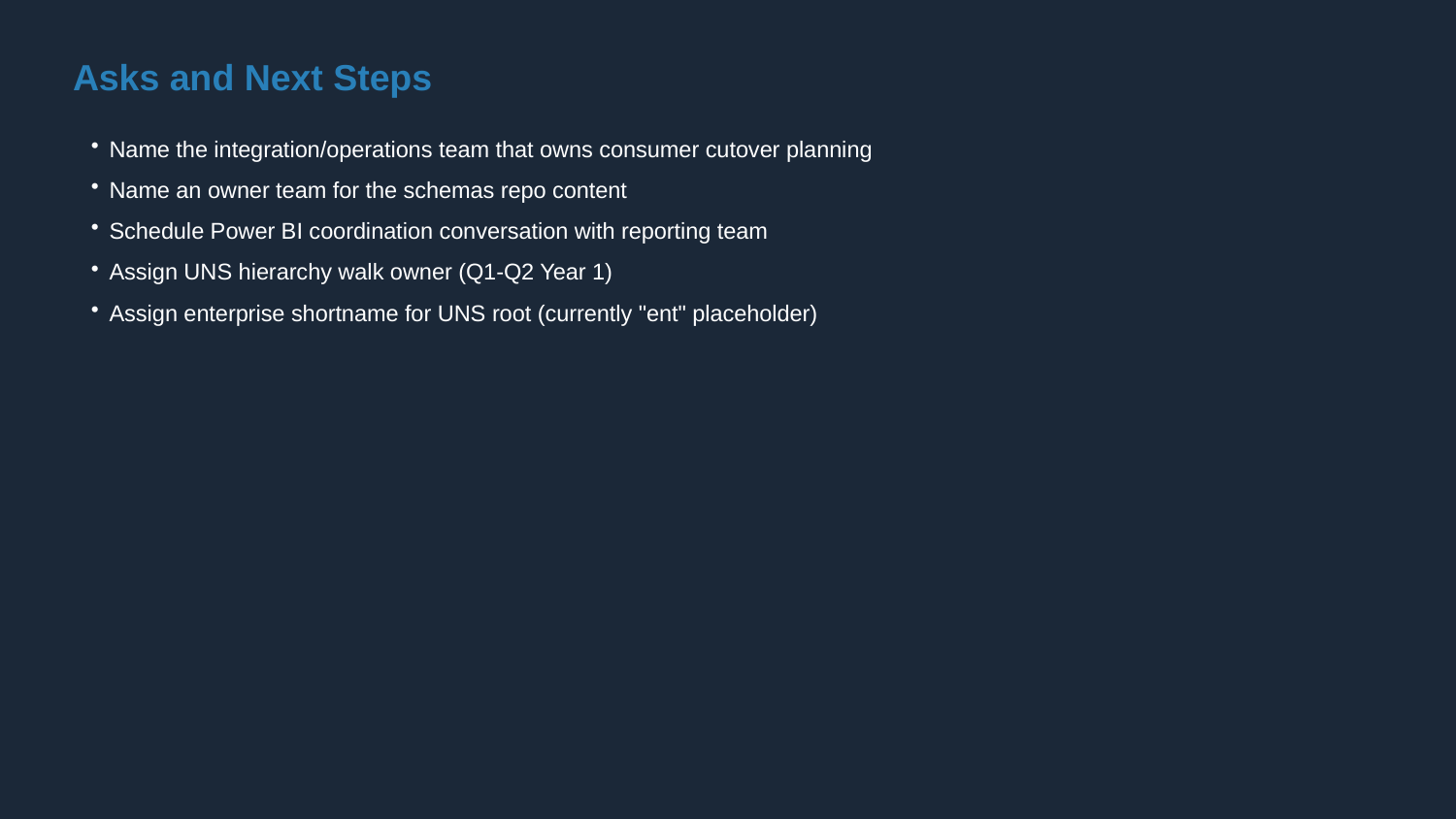

Asks and Next Steps
Name the integration/operations team that owns consumer cutover planning
Name an owner team for the schemas repo content
Schedule Power BI coordination conversation with reporting team
Assign UNS hierarchy walk owner (Q1-Q2 Year 1)
Assign enterprise shortname for UNS root (currently "ent" placeholder)